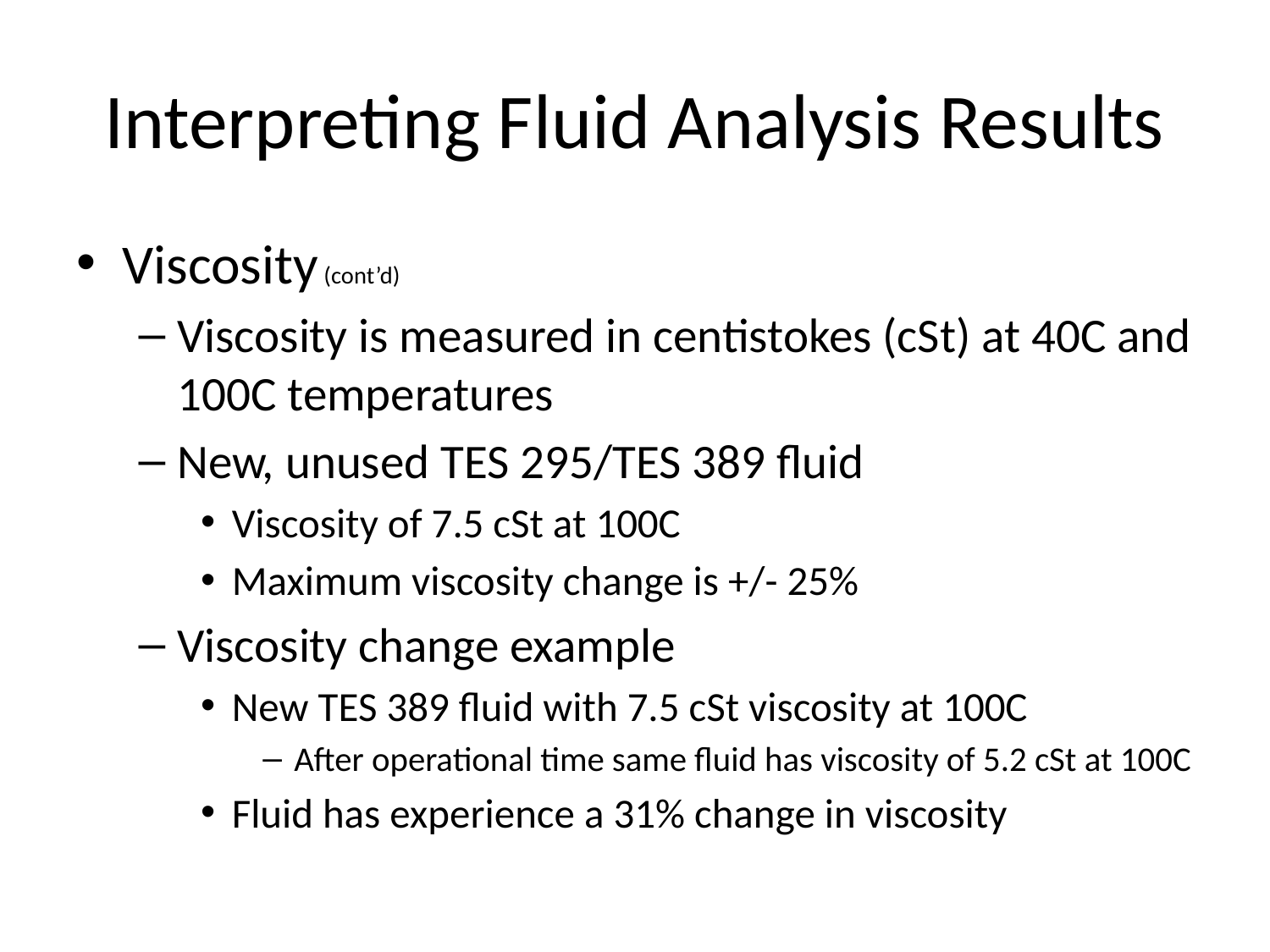

# Interpreting Fluid Analysis Results
Viscosity (cont’d)
Viscosity is measured in centistokes (cSt) at 40C and 100C temperatures
New, unused TES 295/TES 389 fluid
Viscosity of 7.5 cSt at 100C
Maximum viscosity change is +/- 25%
Viscosity change example
New TES 389 fluid with 7.5 cSt viscosity at 100C
After operational time same fluid has viscosity of 5.2 cSt at 100C
Fluid has experience a 31% change in viscosity